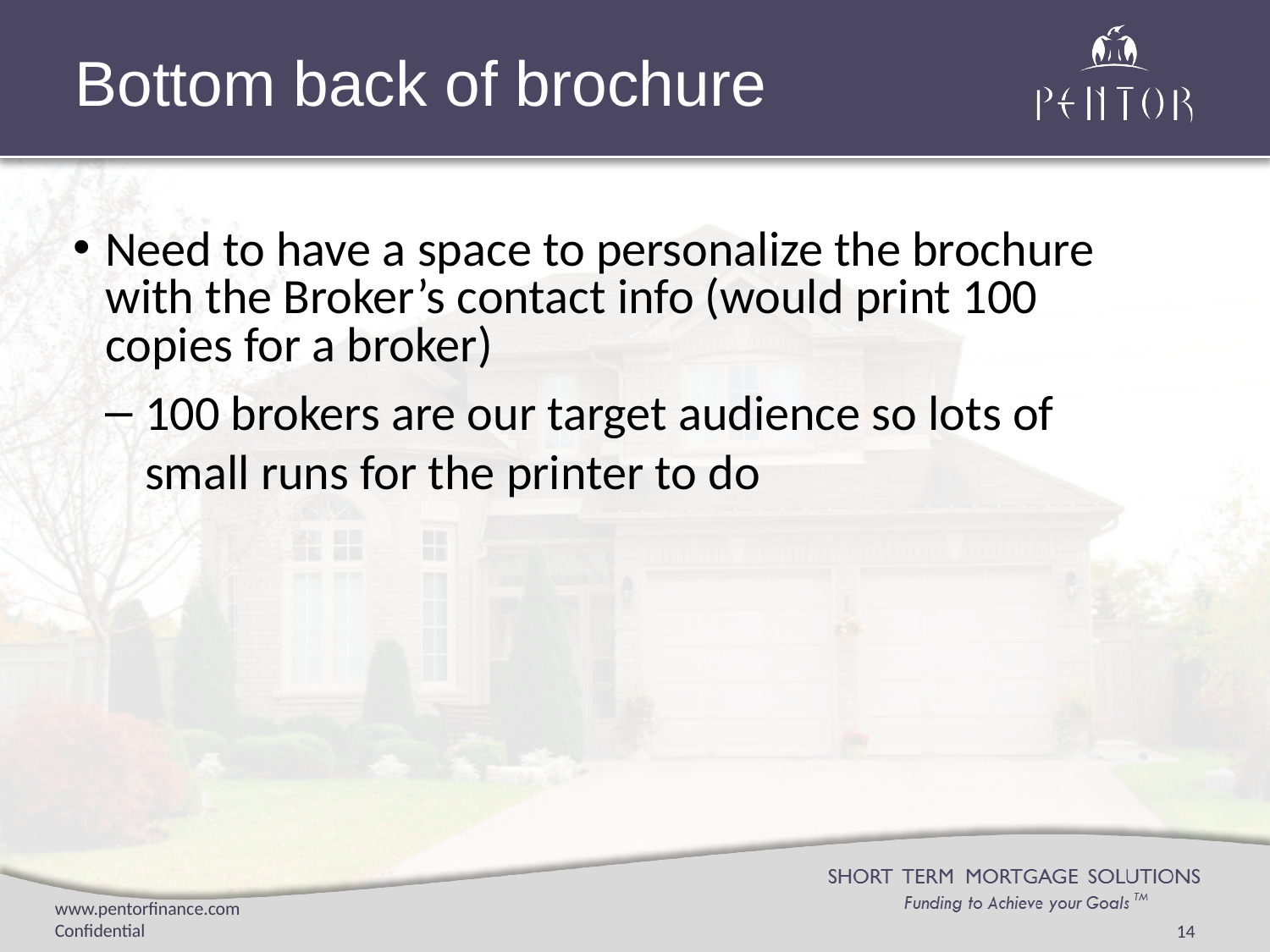

# Bottom back of brochure
Need to have a space to personalize the brochure with the Broker’s contact info (would print 100 copies for a broker)
100 brokers are our target audience so lots of small runs for the printer to do
14